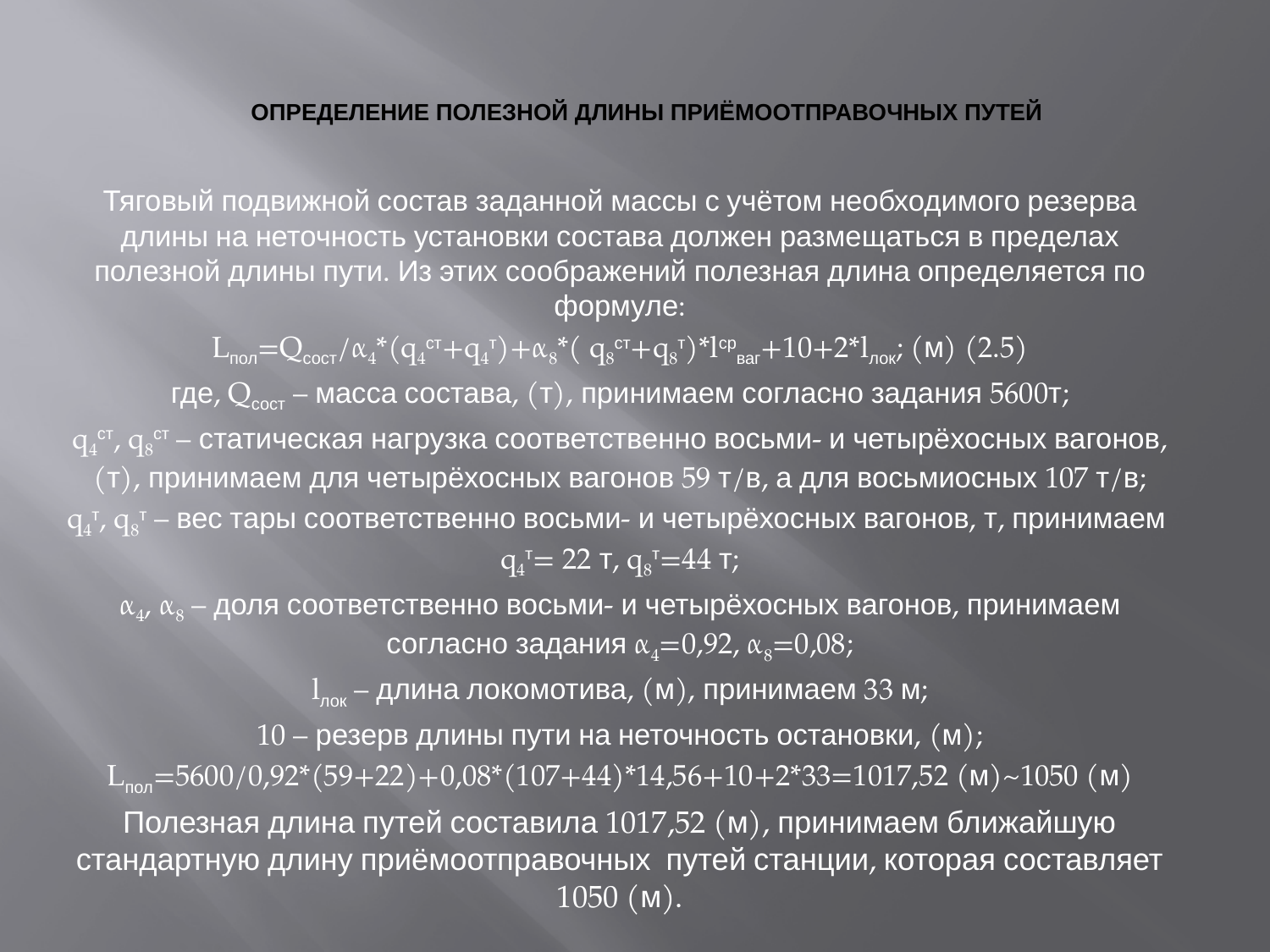

# Определение полезной длины приёмоотправочных путей
Тяговый подвижной состав заданной массы с учётом необходимого резерва длины на неточность установки состава должен размещаться в пределах полезной длины пути. Из этих соображений полезная длина определяется по формуле:
Lпол=Qсост/α4*(q4ст+q4т)+α8*( q8ст+q8т)*lсрваг+10+2*lлок; (м) (2.5)
где, Qсост – масса состава, (т), принимаем согласно задания 5600т;
q4ст, q8ст – статическая нагрузка соответственно восьми- и четырёхосных вагонов, (т), принимаем для четырёхосных вагонов 59 т/в, а для восьмиосных 107 т/в;
q4т, q8т – вес тары соответственно восьми- и четырёхосных вагонов, т, принимаем  q4т= 22 т, q8т=44 т;
α4, α8 – доля соответственно восьми- и четырёхосных вагонов, принимаем согласно задания α4=0,92, α8=0,08;
lлок – длина локомотива, (м), принимаем 33 м;
10 – резерв длины пути на неточность остановки, (м);
Lпол=5600/0,92*(59+22)+0,08*(107+44)*14,56+10+2*33=1017,52 (м)~1050 (м)
Полезная длина путей составила 1017,52 (м), принимаем ближайшую стандартную длину приёмоотправочных  путей станции, которая составляет 1050 (м).